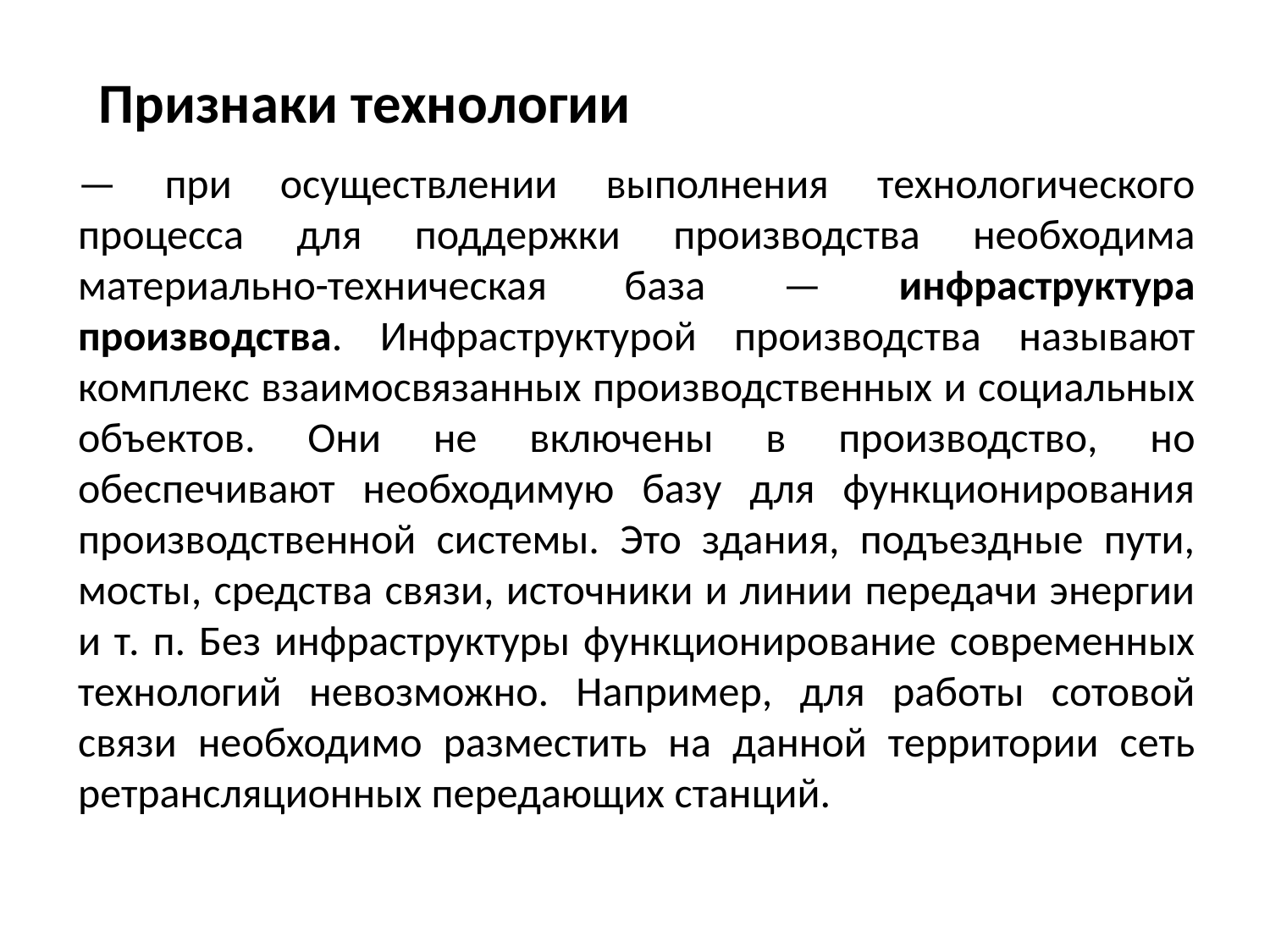

Признаки технологии

# — при осуществлении выполнения технологического процесса для поддержки производства необходима материально-техническая база — инфраструктура производства. Инфраструктурой производства называют комплекс взаимосвязанных производственных и социальных объектов. Они не включены в производство, но обеспечивают необходимую базу для функционирования производственной системы. Это здания, подъездные пути, мосты, средства связи, источники и линии передачи энергии и т. п. Без инфраструктуры функционирование современных технологий невозможно. Например, для работы сотовой связи необходимо разместить на данной территории сеть ретрансляционных передающих станций.